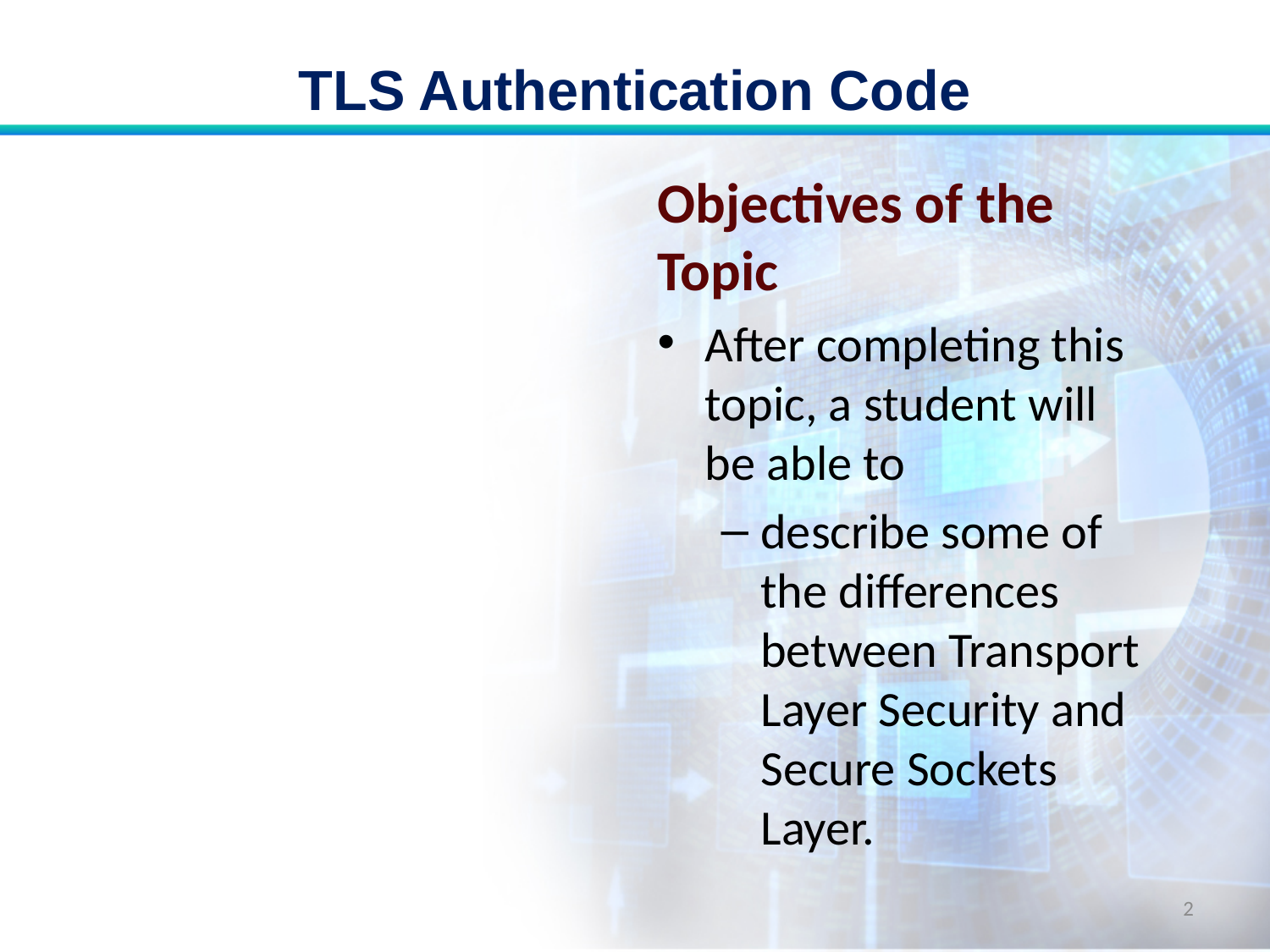

# TLS Authentication Code
Objectives of the Topic
After completing this topic, a student will be able to
describe some of the differences between Transport Layer Security and Secure Sockets Layer.
2